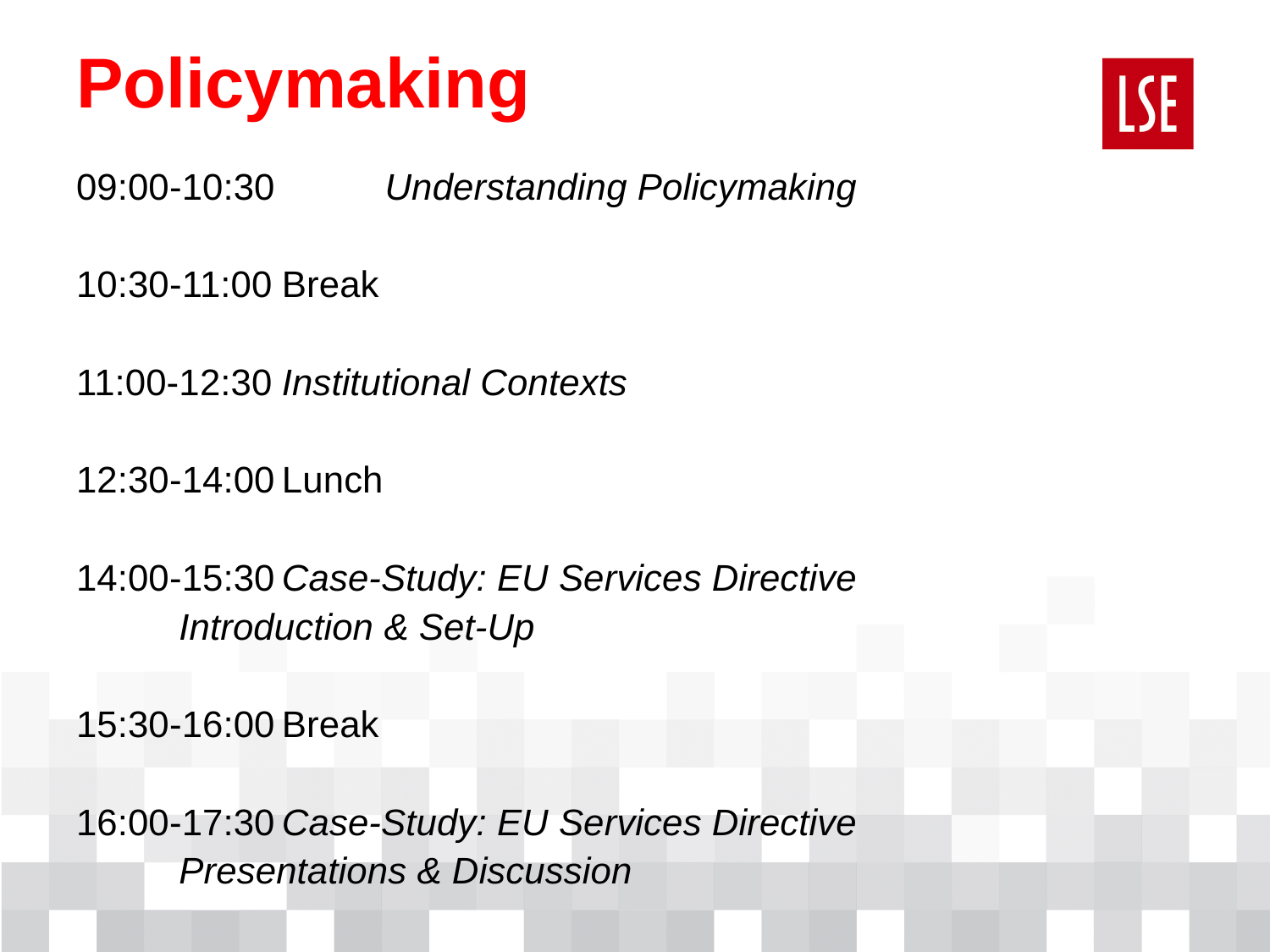

# Policymaking
09:00-10:30 		Understanding Policymaking

10:30-11:00		Break

11:00-12:30		Institutional Contexts

12:30-14:00		Lunch

14:00-15:30		Case-Study: EU Services Directive
					Introduction & Set-Up

15:30-16:00		Break

16:00-17:30		Case-Study: EU Services Directive
					Presentations & Discussion